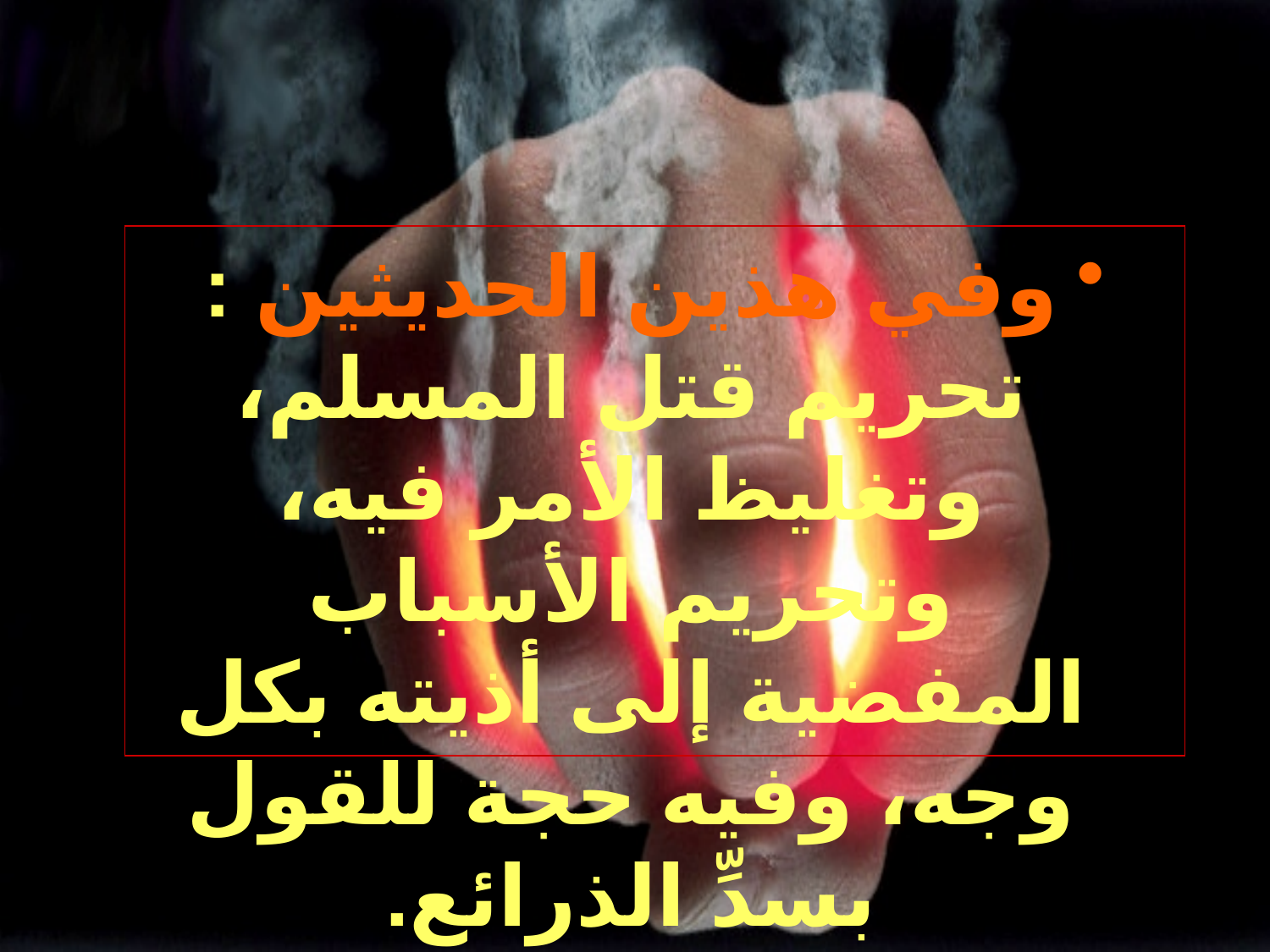

وفي هذين الحديثين : تحريم قتل المسلم، وتغليظ الأمر فيه، وتحريم الأسباب المفضية إلى أذيته بكل وجه، وفيه حجة للقول بسدِّ الذرائع.